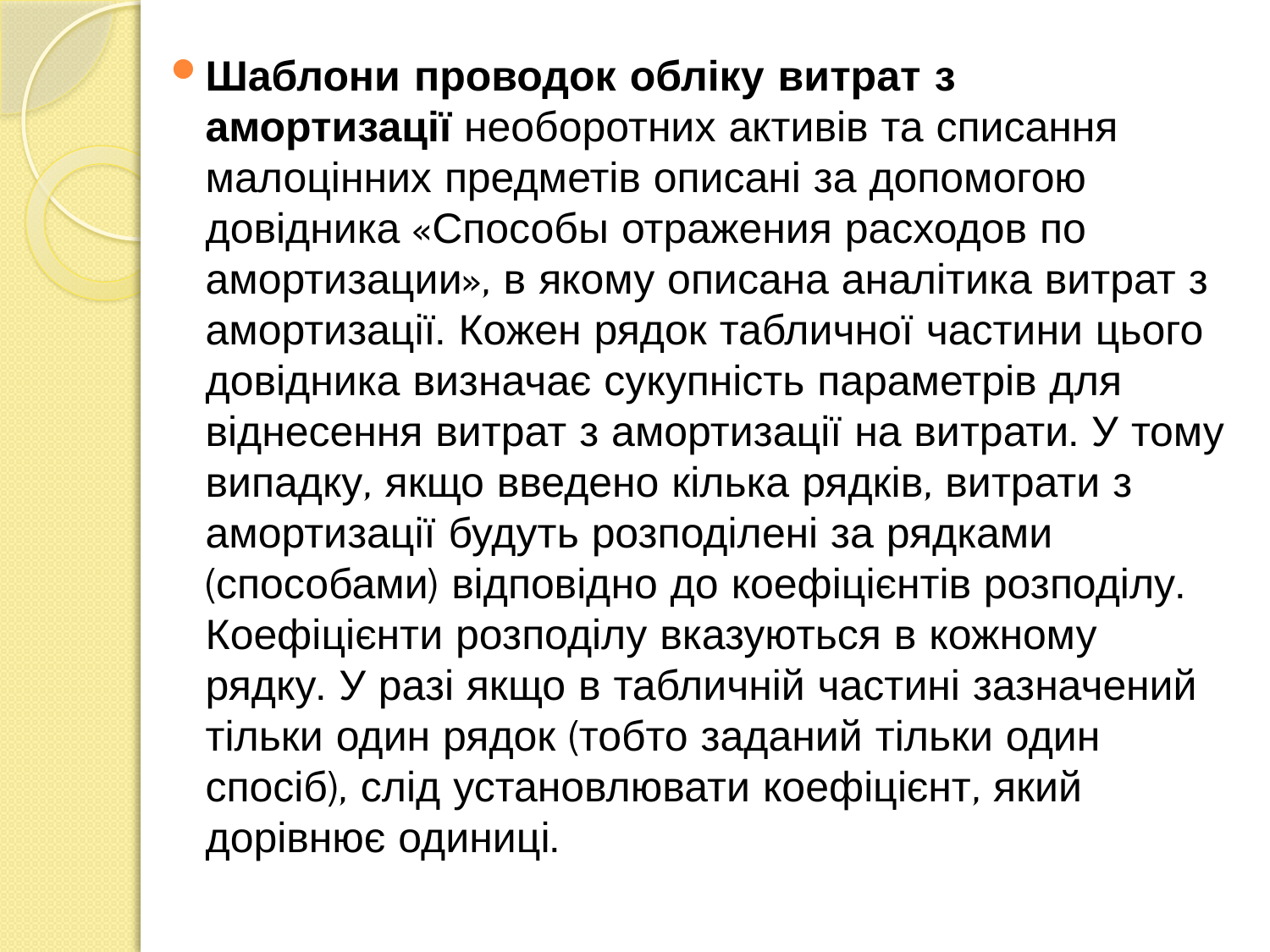

Шаблони проводок обліку витрат з амортизації необоротних активів та списання малоцінних предметів описані за допомогою довідника «Способы отражения расходов по амортизации», в якому описана аналітика витрат з амортизації. Кожен рядок табличної частини цього довідника визначає сукупність параметрів для віднесення витрат з амортизації на витрати. У тому випадку, якщо введено кілька рядків, витрати з амортизації будуть розподілені за рядками (способами) відповідно до коефіцієнтів розподілу. Коефіцієнти розподілу вказуються в кожному рядку. У разі якщо в табличній частині зазначений тільки один рядок (тобто заданий тільки один спосіб), слід установлювати коефіцієнт, який дорівнює одиниці.